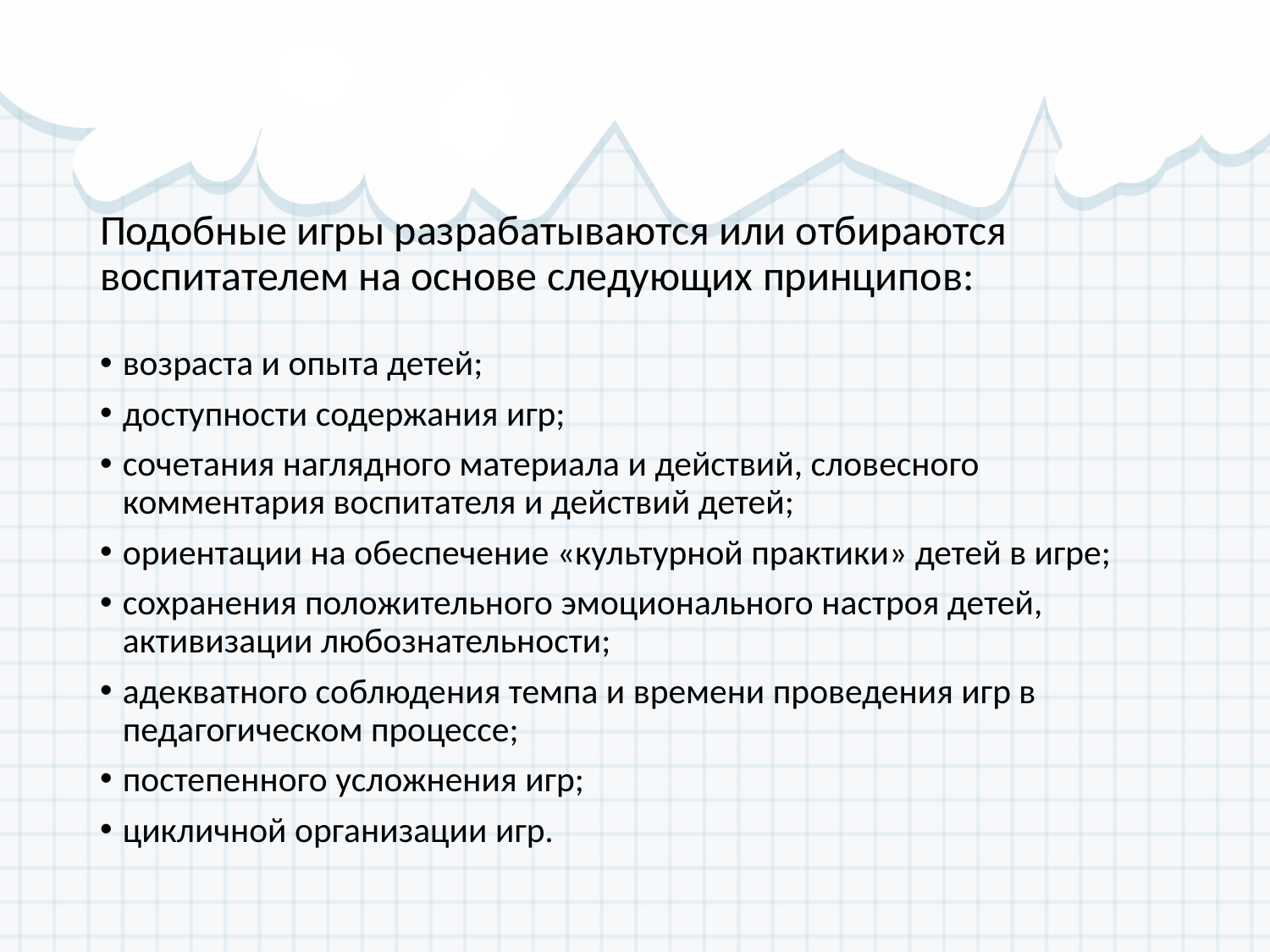

# Подобные игры разрабатываются или отбираются воспитателем на основе следующих принципов:
возраста и опыта детей;
доступности содержания игр;
сочетания наглядного материала и действий, словесного комментария воспитателя и действий детей;
ориентации на обеспечение «культурной практики» детей в игре;
сохранения положительного эмоционального настроя детей, активизации любознательности;
адекватного соблюдения темпа и времени проведения игр в педагогическом процессе;
постепенного усложнения игр;
цикличной организации игр.